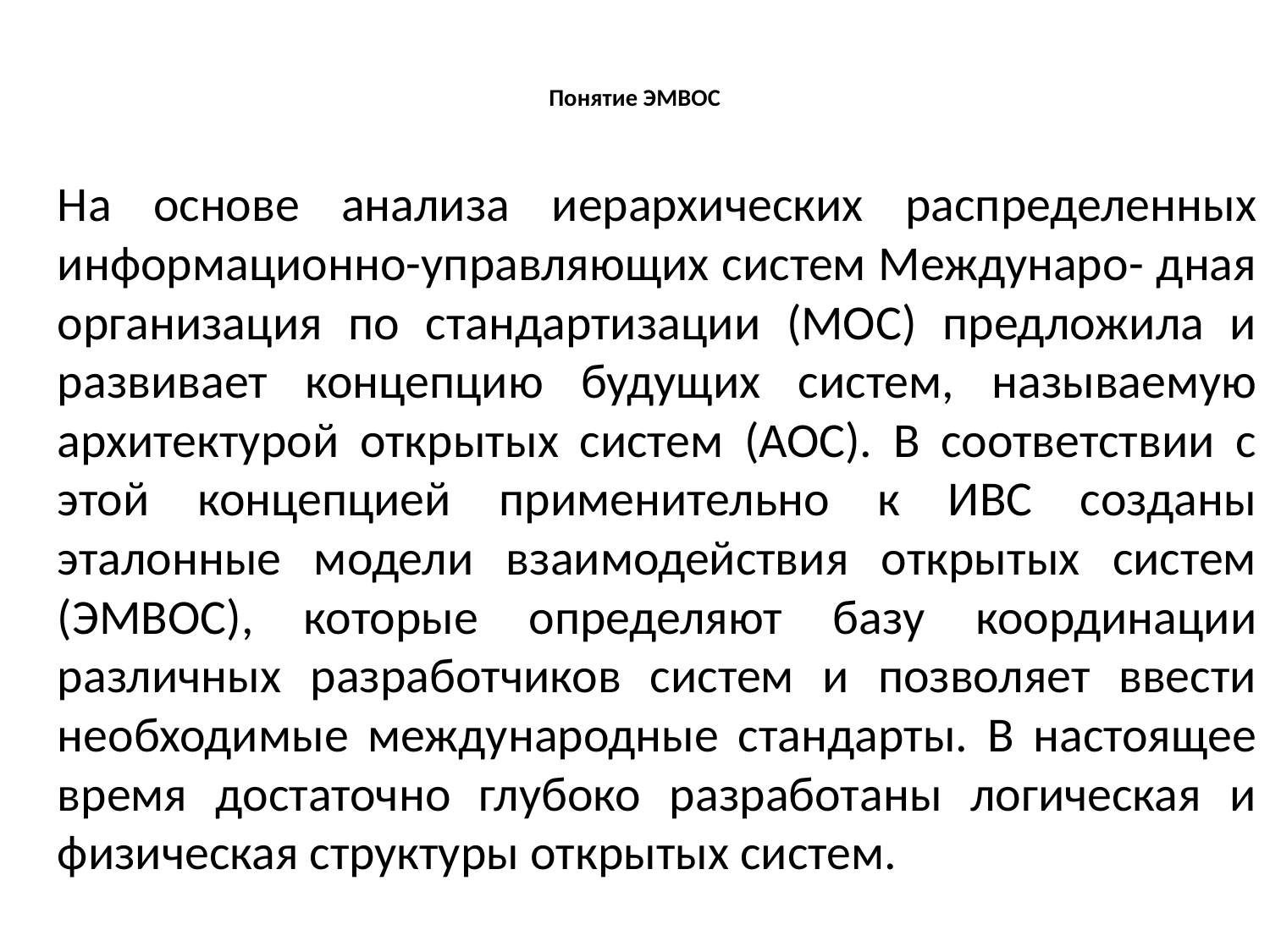

# Понятие ЭМВОС
	На основе анализа иерархических распределенных информационно-управляющих систем Междунаро- дная организация по стандартизации (МОС) предложила и развивает концепцию будущих систем, называемую архитектурой открытых систем (АОС). В соответствии с этой концепцией применительно к ИВС созданы эталонные модели взаимодействия открытых систем (ЭМВОС), которые определяют базу координации различных разработчиков систем и позволяет ввести необходимые международные стандарты. В настоящее время достаточно глубоко разработаны логическая и физическая структуры открытых систем.